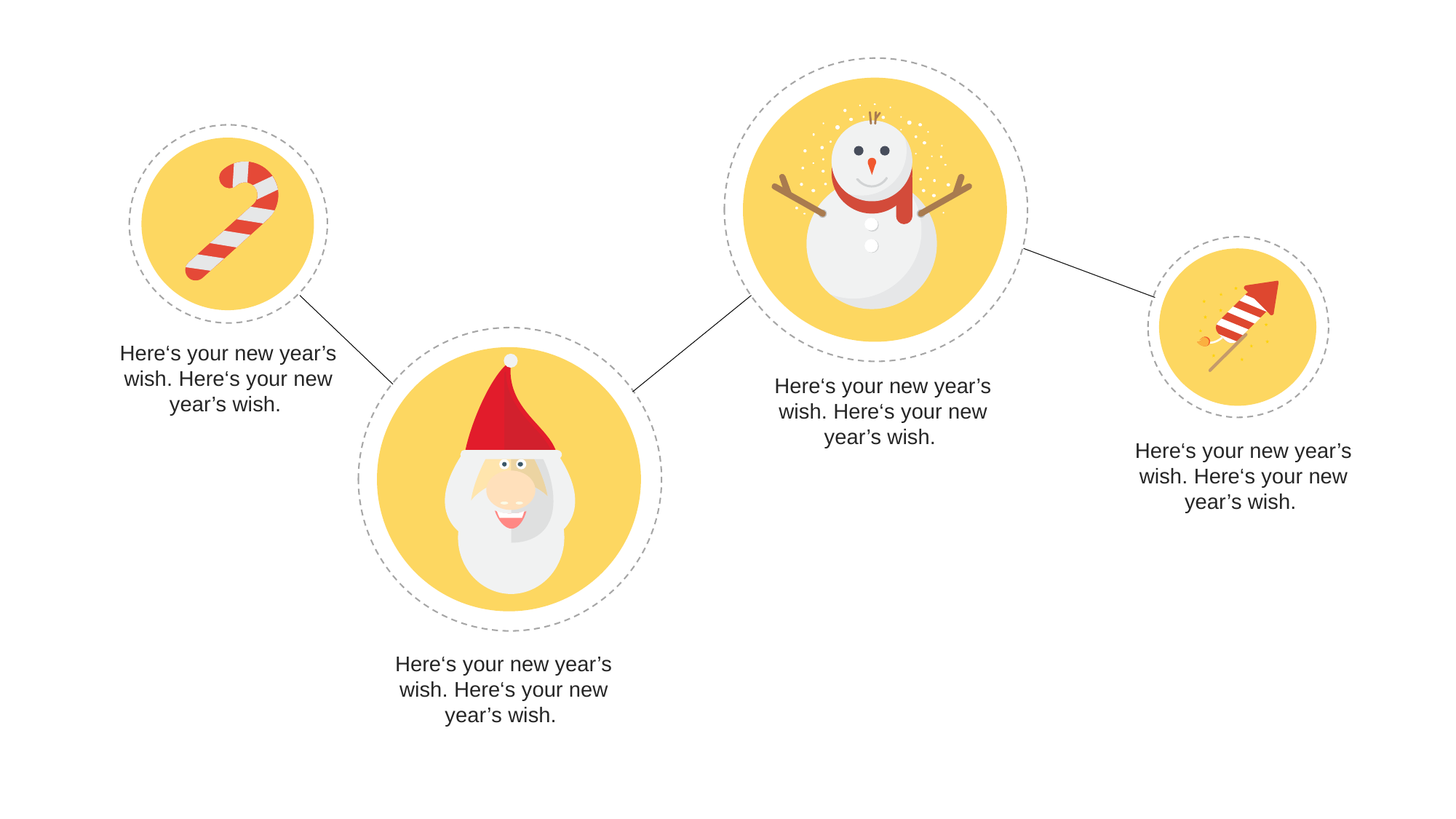

Here‘s your new year’s wish. Here‘s your new year’s wish.

Here‘s your new year’s wish. Here‘s your new year’s wish.
Here‘s your new year’s wish. Here‘s your new year’s wish.
Here‘s your new year’s wish. Here‘s your new year’s wish.